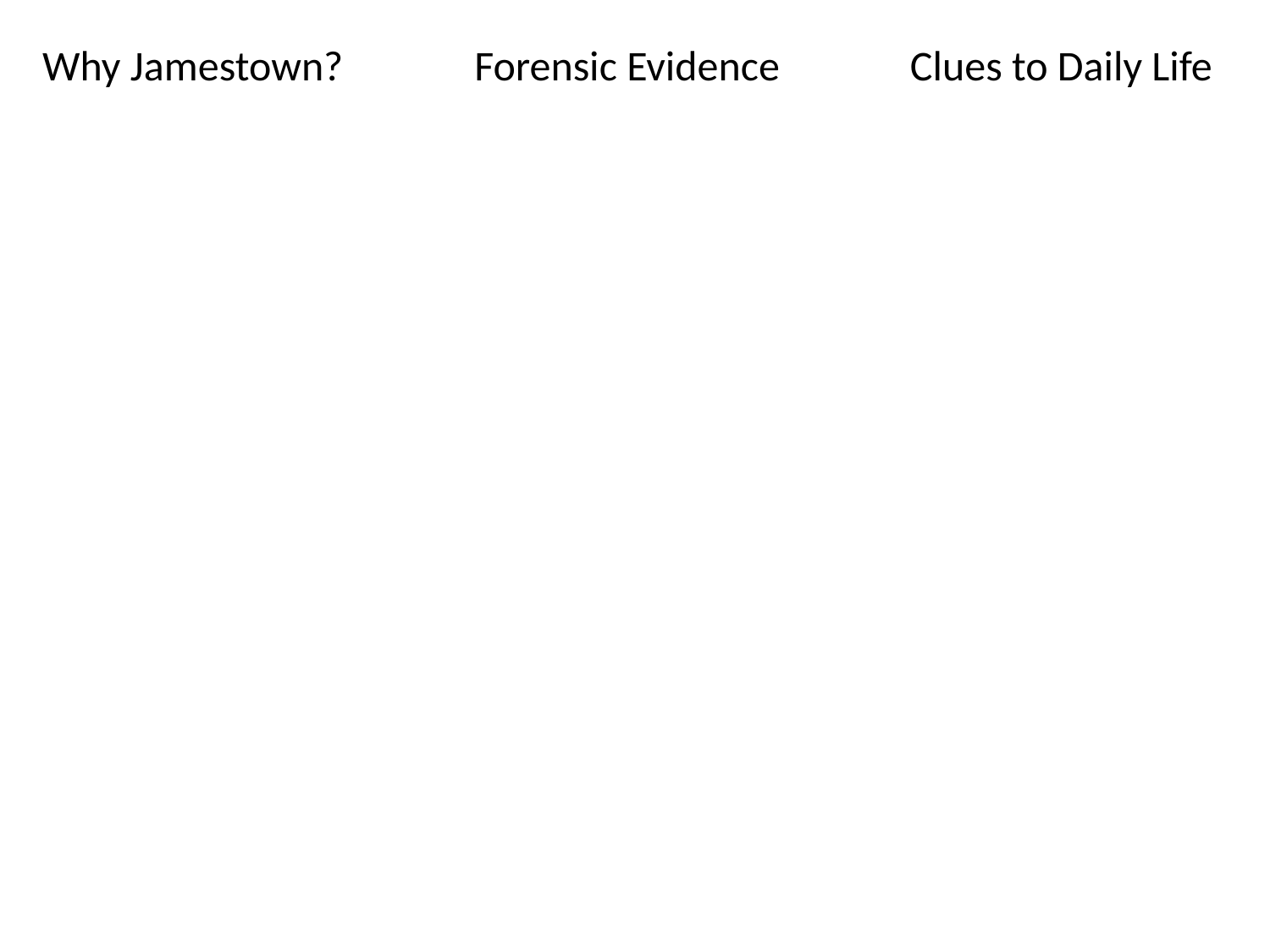

Why Jamestown?
Forensic Evidence
Clues to Daily Life